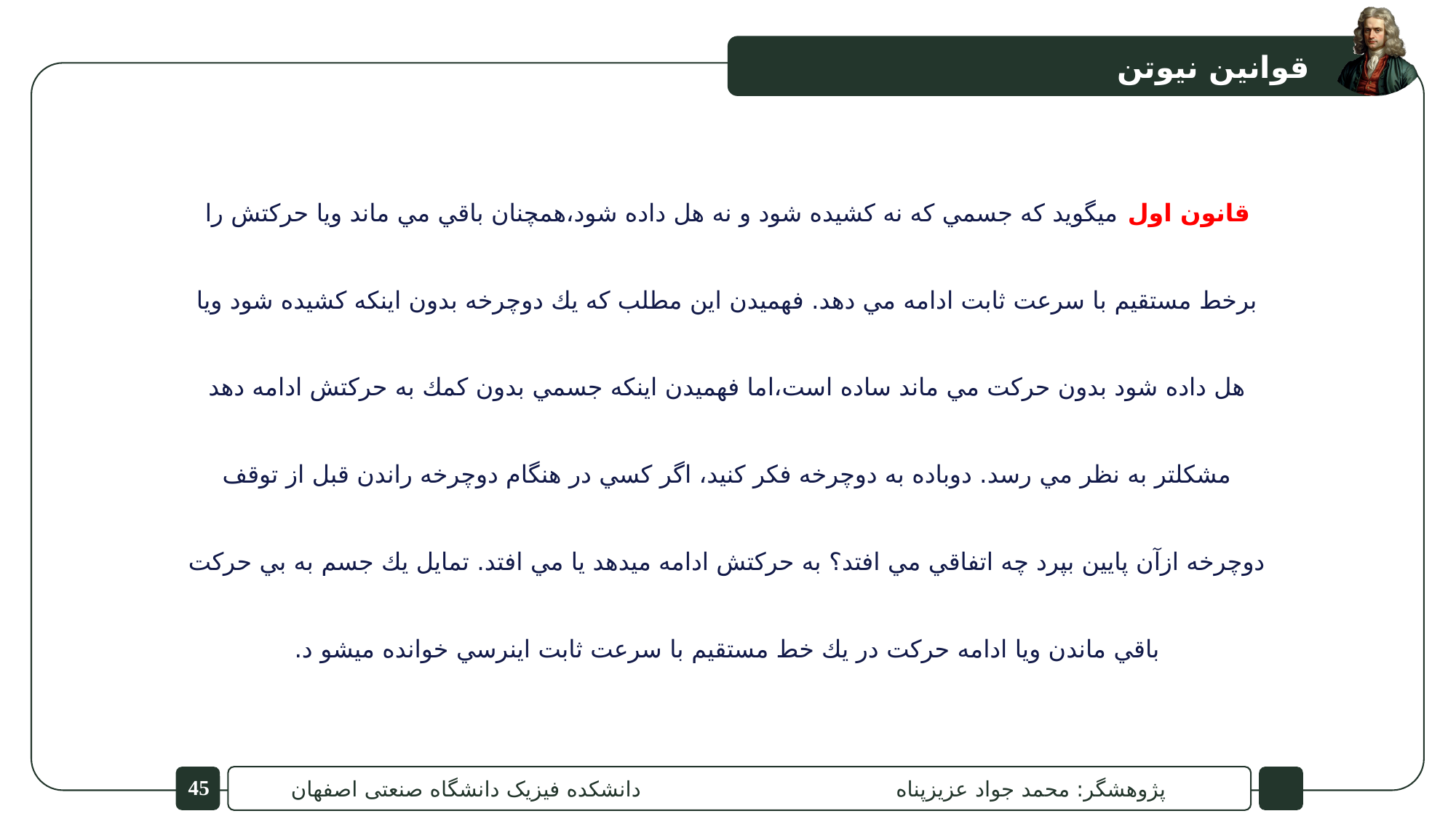

قوانین نیوتن
قانون اول ميگويد كه جسمي كه نه كشيده شود و نه هل داده شود،همچنان باقي مي ماند ويا حركتش را برخط مستقيم با سرعت ثابت ادامه مي دهد. فهميدن اين مطلب كه يك دوچرخه بدون اينكه كشيده شود ويا هل داده شود بدون حركت مي ماند ساده است،اما فهميدن اينكه جسمي بدون كمك به حركتش ادامه دهد مشكلتر به نظر مي رسد. دوباده به دوچرخه فكر كنيد، اگر كسي در هنگام دوچرخه راندن قبل از توقف دوچرخه ازآن پايين بپرد چه اتفاقي مي افتد؟ به حركتش ادامه ميدهد يا مي افتد. تمايل يك جسم به بي حركت باقي ماندن ويا ادامه حركت در يك خط مستقيم با سرعت ثابت اينرسي خوانده ميشو د.

45
پژوهشگر: محمد جواد عزیزپناه                                      دانشکده فیزیک دانشگاه صنعتی اصفهان